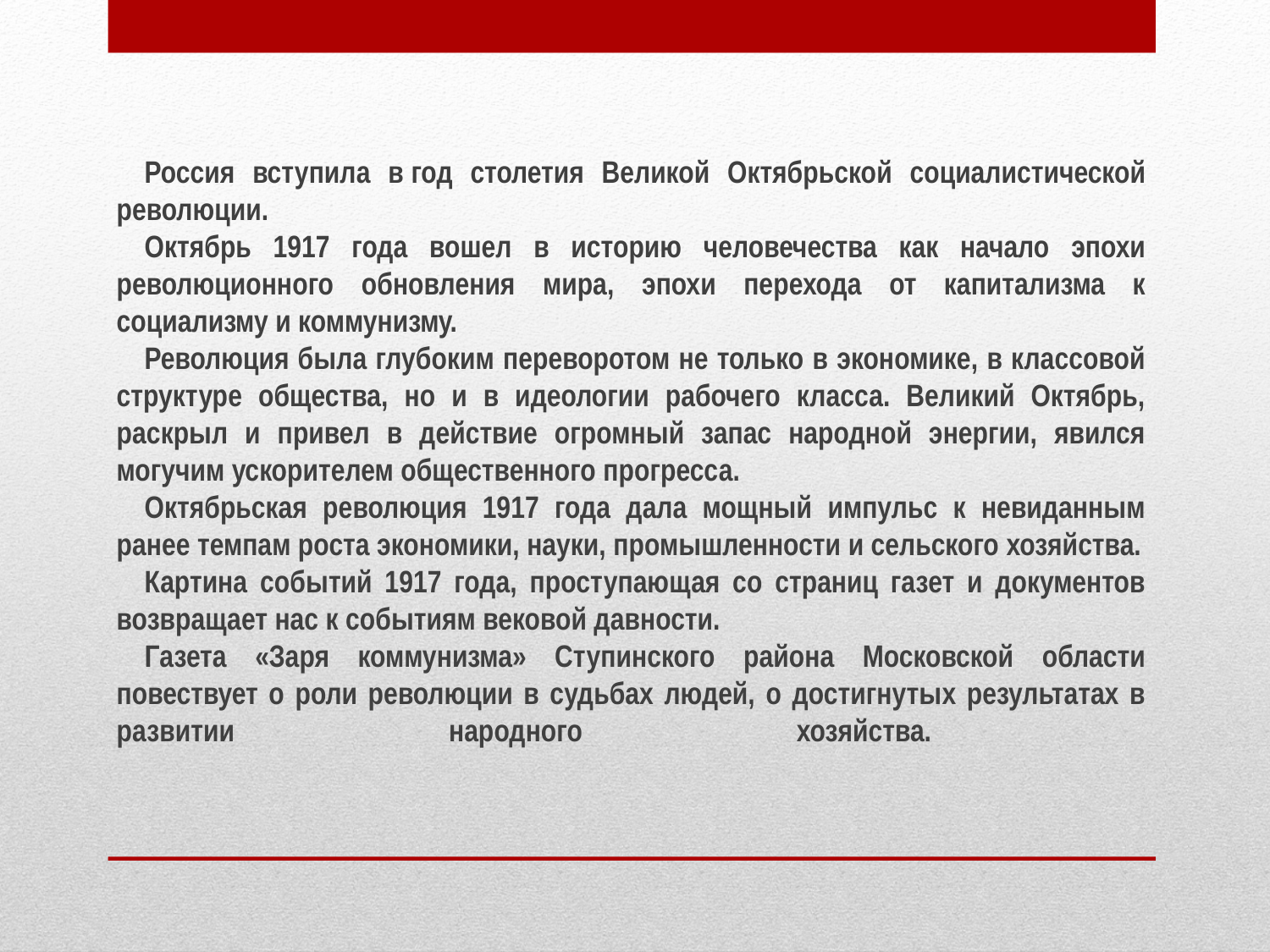

Россия вступила в год столетия Великой Октябрьской социалистической революции.
	Октябрь 1917 года вошел в историю человечества как начало эпохи революционного обновления мира, эпохи перехода от капитализма к социализму и коммунизму.
	Революция была глубоким переворотом не только в экономике, в классовой структуре общества, но и в идеологии рабочего класса. Великий Октябрь, раскрыл и привел в действие огромный запас народной энергии, явился могучим ускорителем общественного прогресса.
	Октябрьская революция 1917 года дала мощный импульс к невиданным ранее темпам роста экономики, науки, промышленности и сельского хозяйства.
	Картина событий 1917 года, проступающая со страниц газет и документов возвращает нас к событиям вековой давности.
	Газета «Заря коммунизма» Ступинского района Московской области повествует о роли революции в судьбах людей, о достигнутых результатах в развитии народного хозяйства.